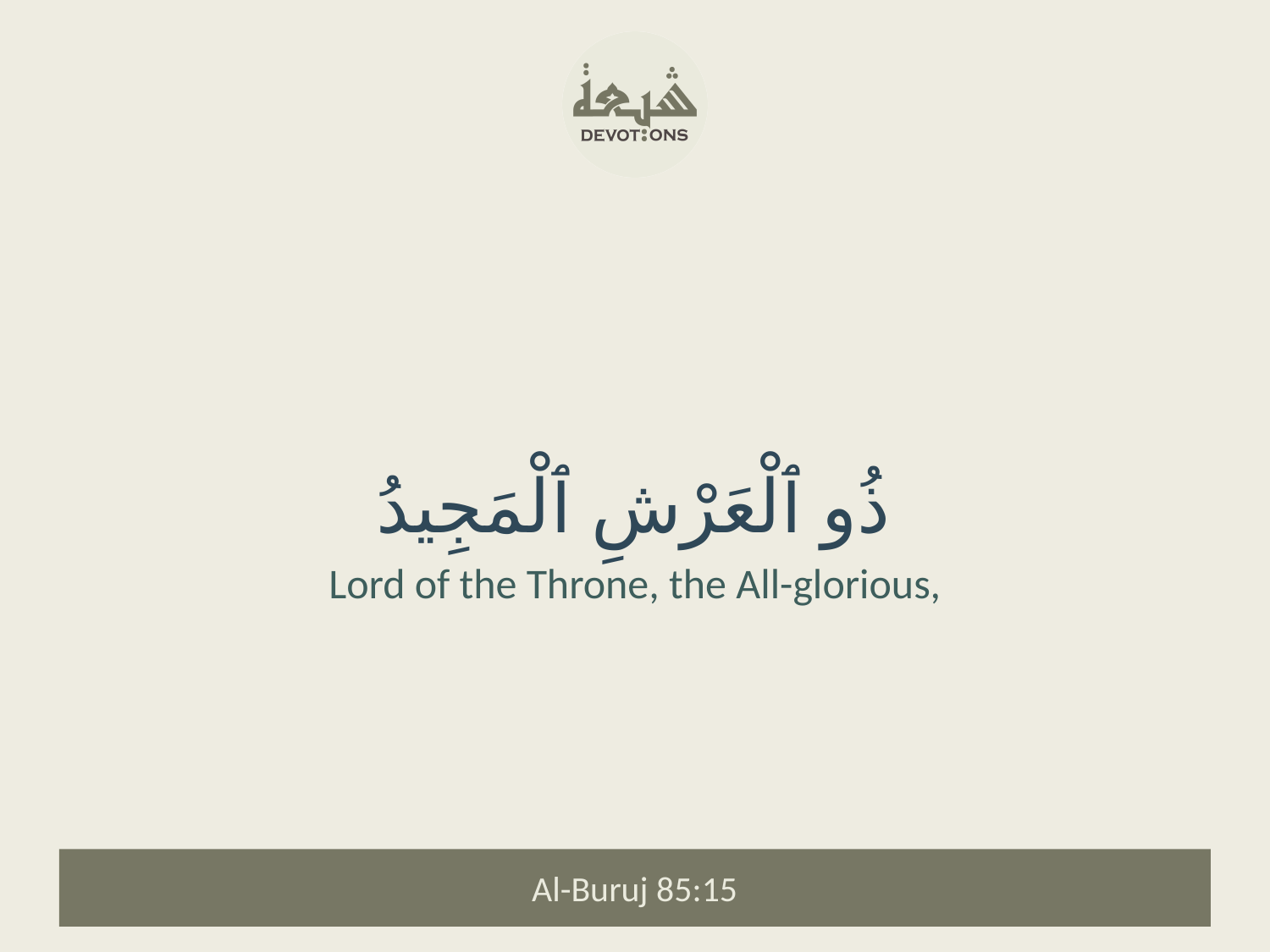

ذُو ٱلْعَرْشِ ٱلْمَجِيدُ
Lord of the Throne, the All-glorious,
Al-Buruj 85:15